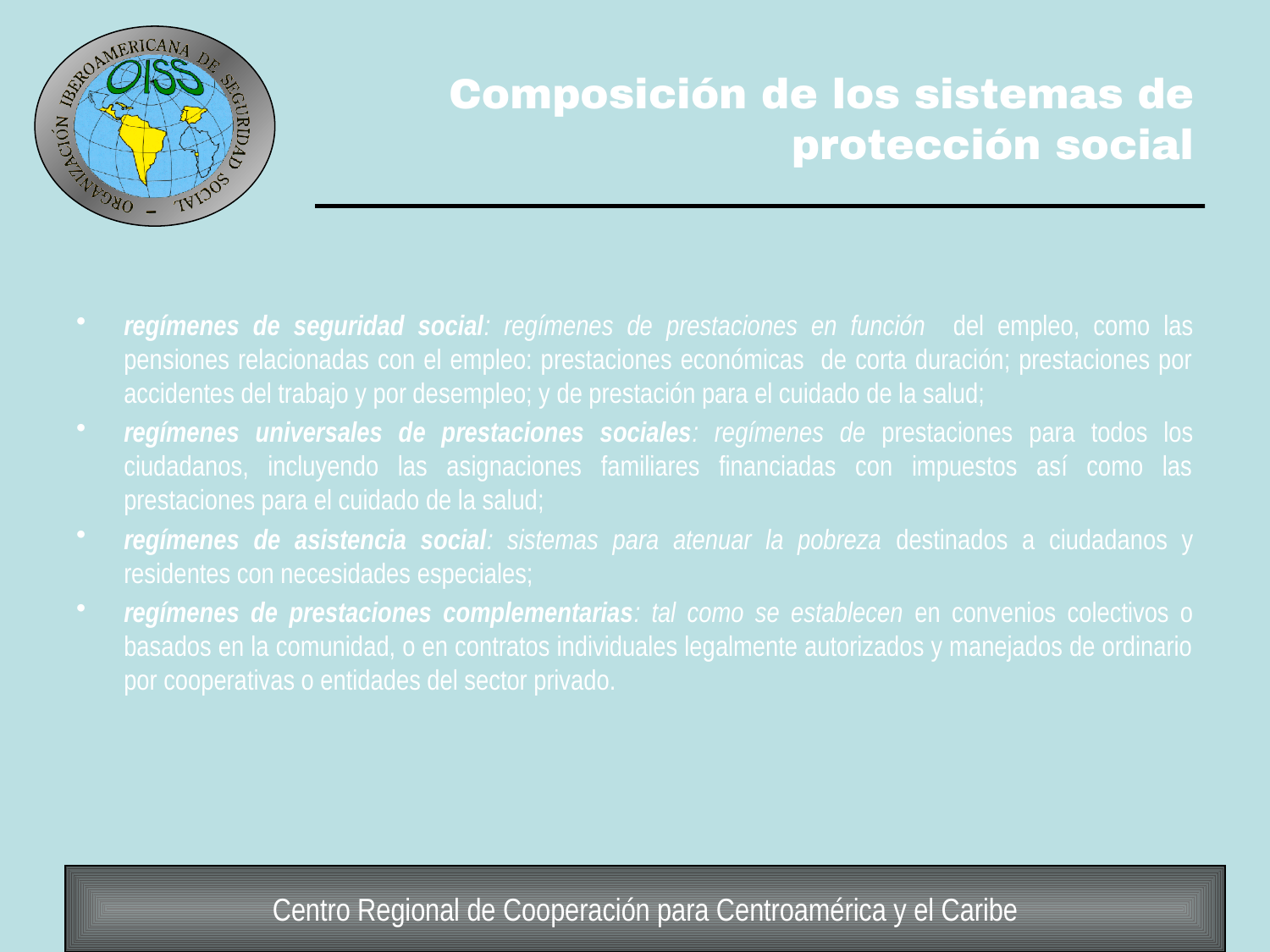

# Composición de los sistemas de protección social

regímenes de seguridad social: regímenes de prestaciones en función  del empleo, como las pensiones relacionadas con el empleo: prestaciones económicas  de corta duración; prestaciones por accidentes del trabajo y por desempleo; y de prestación para el cuidado de la salud;
regímenes universales de prestaciones sociales: regímenes de prestaciones para todos los ciudadanos, incluyendo las asignaciones familiares financiadas con impuestos así como las prestaciones para el cuidado de la salud;
regímenes de asistencia social: sistemas para atenuar la pobreza destinados a ciudadanos y residentes con necesidades especiales;
regímenes de prestaciones complementarias: tal como se establecen en convenios colectivos o basados en la comunidad, o en contratos individuales legalmente autorizados y manejados de ordinario por cooperativas o entidades del sector privado.